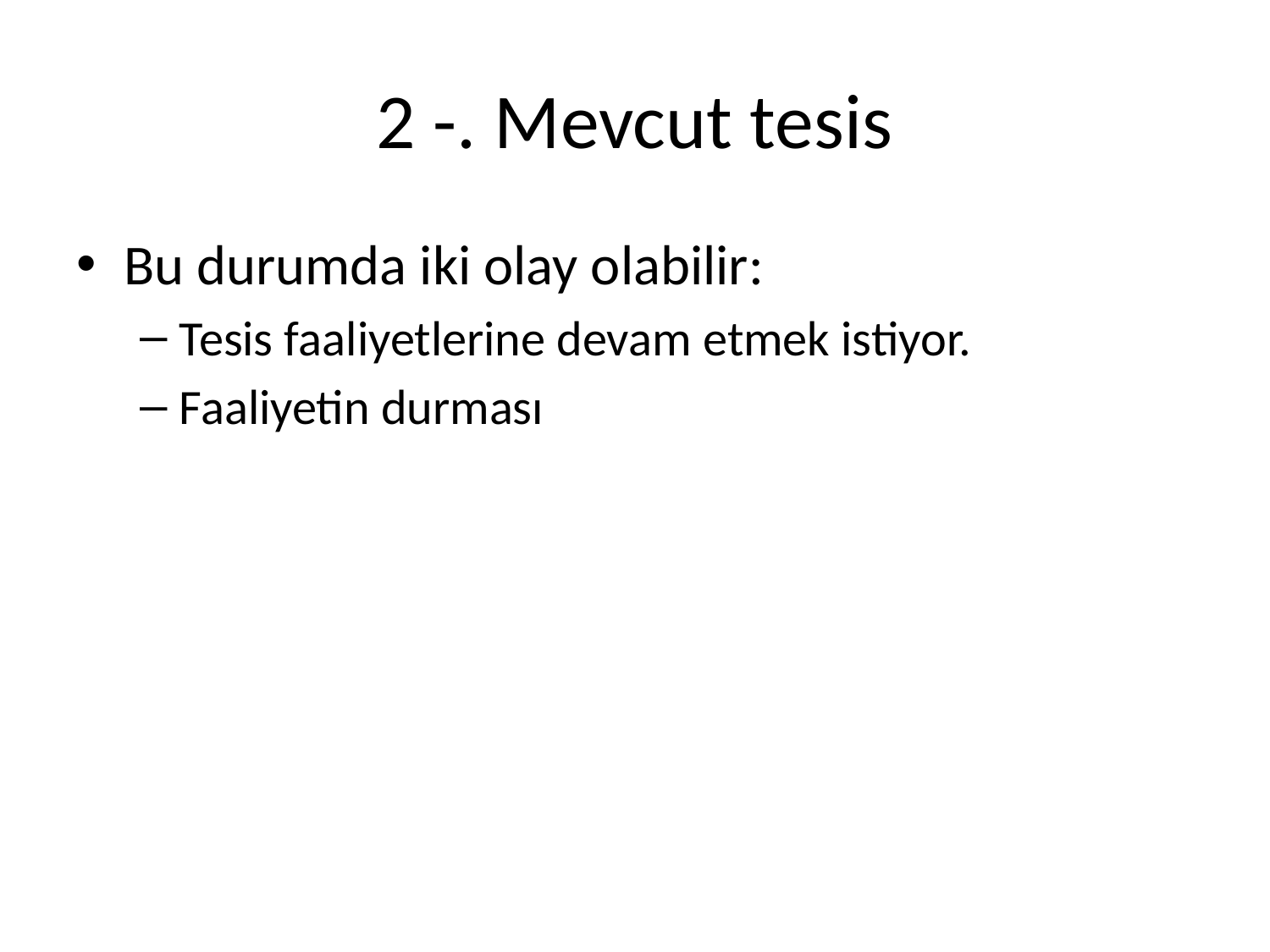

# 2 -. Mevcut tesis
Bu durumda iki olay olabilir:
Tesis faaliyetlerine devam etmek istiyor.
Faaliyetin durması